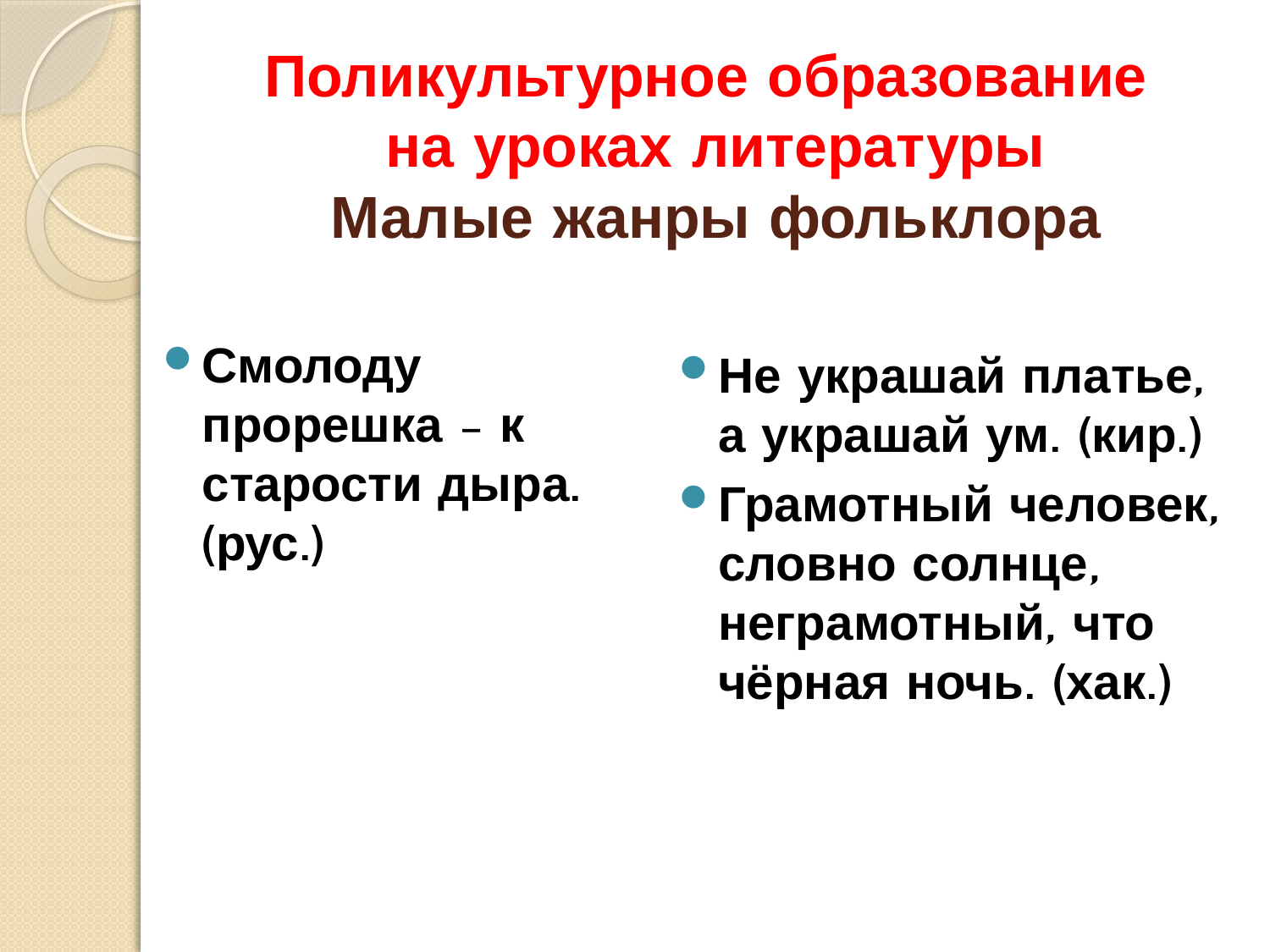

# Поликультурное образование на уроках литературы Малые жанры фольклора
Смолоду прорешка – к старости дыра. (рус.)
Не украшай платье, а украшай ум. (кир.)
Грамотный человек, словно солнце, неграмотный, что чёрная ночь. (хак.)